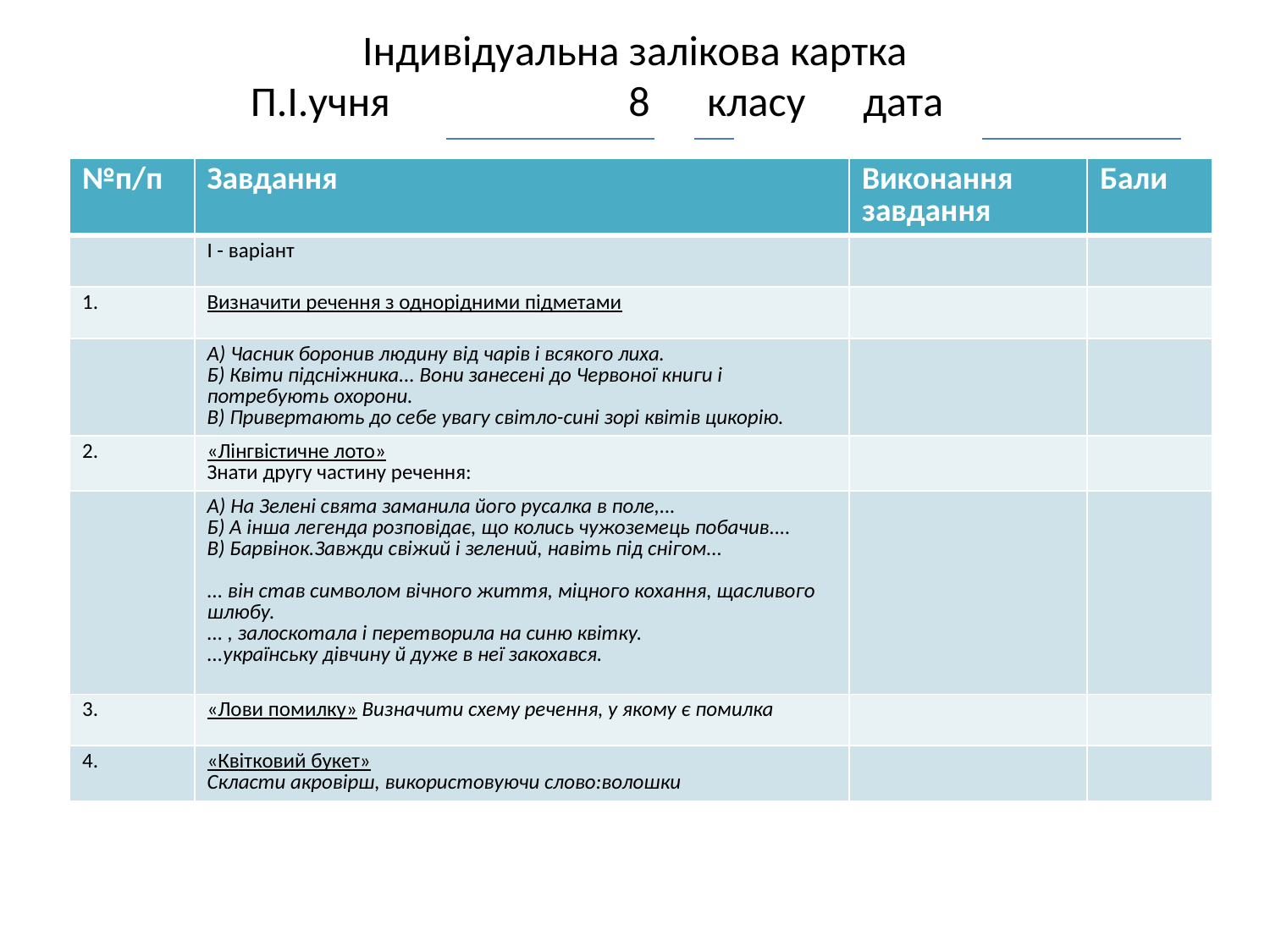

# Індивідуальна залікова картка П.І.учня                         8      класу      дата

| №п/п | Завдання | Виконання завдання | Бали |
| --- | --- | --- | --- |
|  | І - варіант |  |  |
| 1. | Визначити речення з однорідними підметами |  |  |
|  | А) Часник боронив людину від чарів і всякого лиха. Б) Квіти підсніжника... Вони занесені до Червоної книги і потребують охорони. В) Привертають до себе увагу світло-сині зорі квітів цикорію. |  |  |
| 2. | «Лінгвістичне лото»  Знати другу частину речення: |  |  |
|  | А) На Зелені свята заманила його русалка в поле,... Б) А інша легенда розповідає, що колись чужоземець побачив.... В) Барвінок.Завжди свіжий і зелений, навіть під снігом...   ... він став символом вічного життя, міцного кохання, щасливого шлюбу. ... , залоскотала і перетворила на синю квітку. ...українську дівчину й дуже в неї закохався. |  |  |
| 3. | «Лови помилку» Визначити схему речення, у якому є помилка |  |  |
| 4. | «Квітковий букет» Скласти акровірш, використовуючи слово:волошки |  |  |